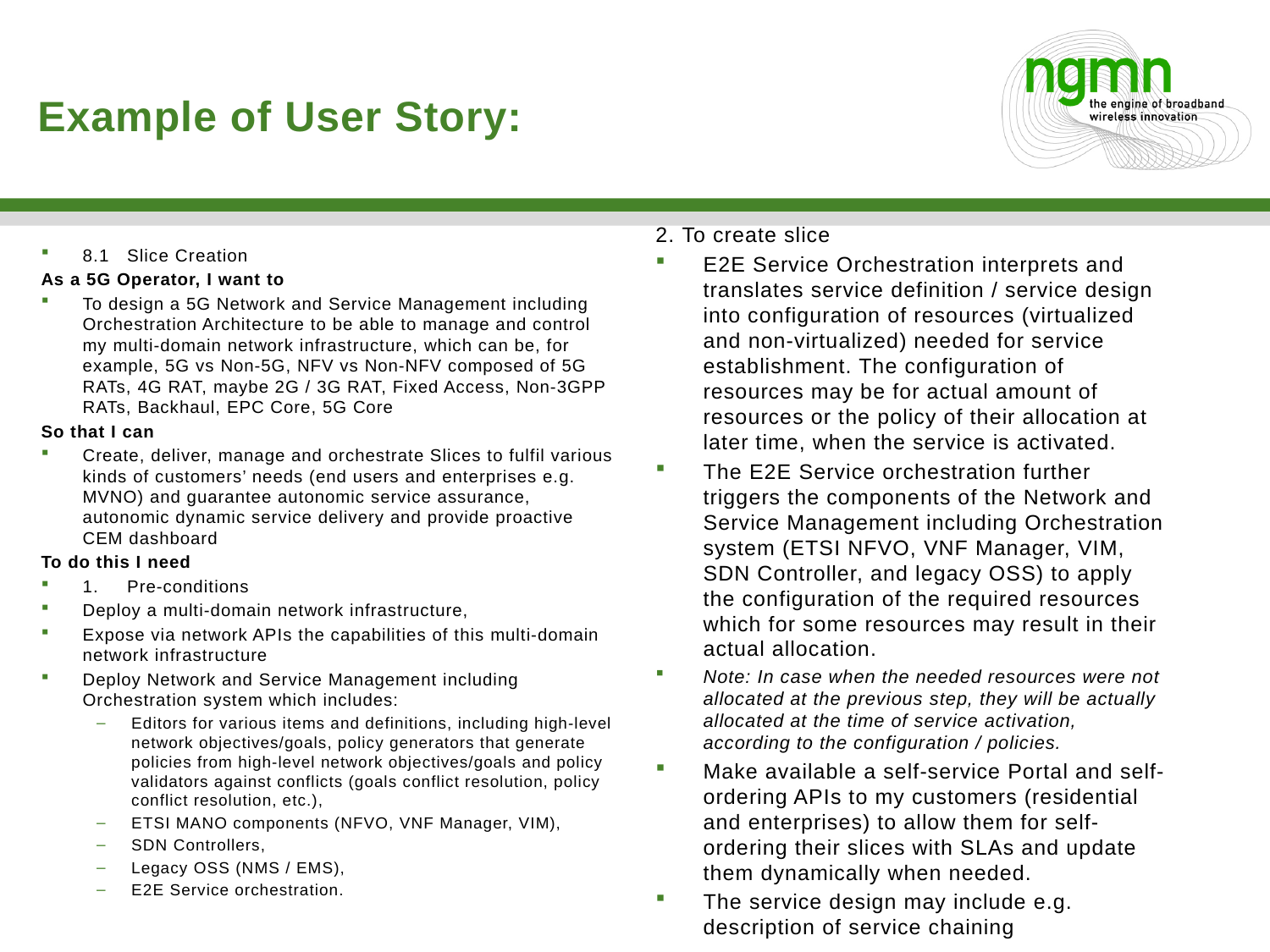

# Example of User Story:
2. To create slice
E2E Service Orchestration interprets and translates service definition / service design into configuration of resources (virtualized and non-virtualized) needed for service establishment. The configuration of resources may be for actual amount of resources or the policy of their allocation at later time, when the service is activated.
The E2E Service orchestration further triggers the components of the Network and Service Management including Orchestration system (ETSI NFVO, VNF Manager, VIM, SDN Controller, and legacy OSS) to apply the configuration of the required resources which for some resources may result in their actual allocation.
Note: In case when the needed resources were not allocated at the previous step, they will be actually allocated at the time of service activation, according to the configuration / policies.
Make available a self-service Portal and self-ordering APIs to my customers (residential and enterprises) to allow them for self-ordering their slices with SLAs and update them dynamically when needed.
The service design may include e.g. description of service chaining

8.1	Slice Creation
As a 5G Operator, I want to
To design a 5G Network and Service Management including Orchestration Architecture to be able to manage and control my multi-domain network infrastructure, which can be, for example, 5G vs Non-5G, NFV vs Non-NFV composed of 5G RATs, 4G RAT, maybe 2G / 3G RAT, Fixed Access, Non-3GPP RATs, Backhaul, EPC Core, 5G Core
So that I can
Create, deliver, manage and orchestrate Slices to fulfil various kinds of customers’ needs (end users and enterprises e.g. MVNO) and guarantee autonomic service assurance, autonomic dynamic service delivery and provide proactive CEM dashboard
To do this I need
1.	Pre-conditions
Deploy a multi-domain network infrastructure,
Expose via network APIs the capabilities of this multi-domain network infrastructure
Deploy Network and Service Management including Orchestration system which includes:
Editors for various items and definitions, including high-level network objectives/goals, policy generators that generate policies from high-level network objectives/goals and policy validators against conflicts (goals conflict resolution, policy conflict resolution, etc.),
ETSI MANO components (NFVO, VNF Manager, VIM),
SDN Controllers,
Legacy OSS (NMS / EMS),
E2E Service orchestration.